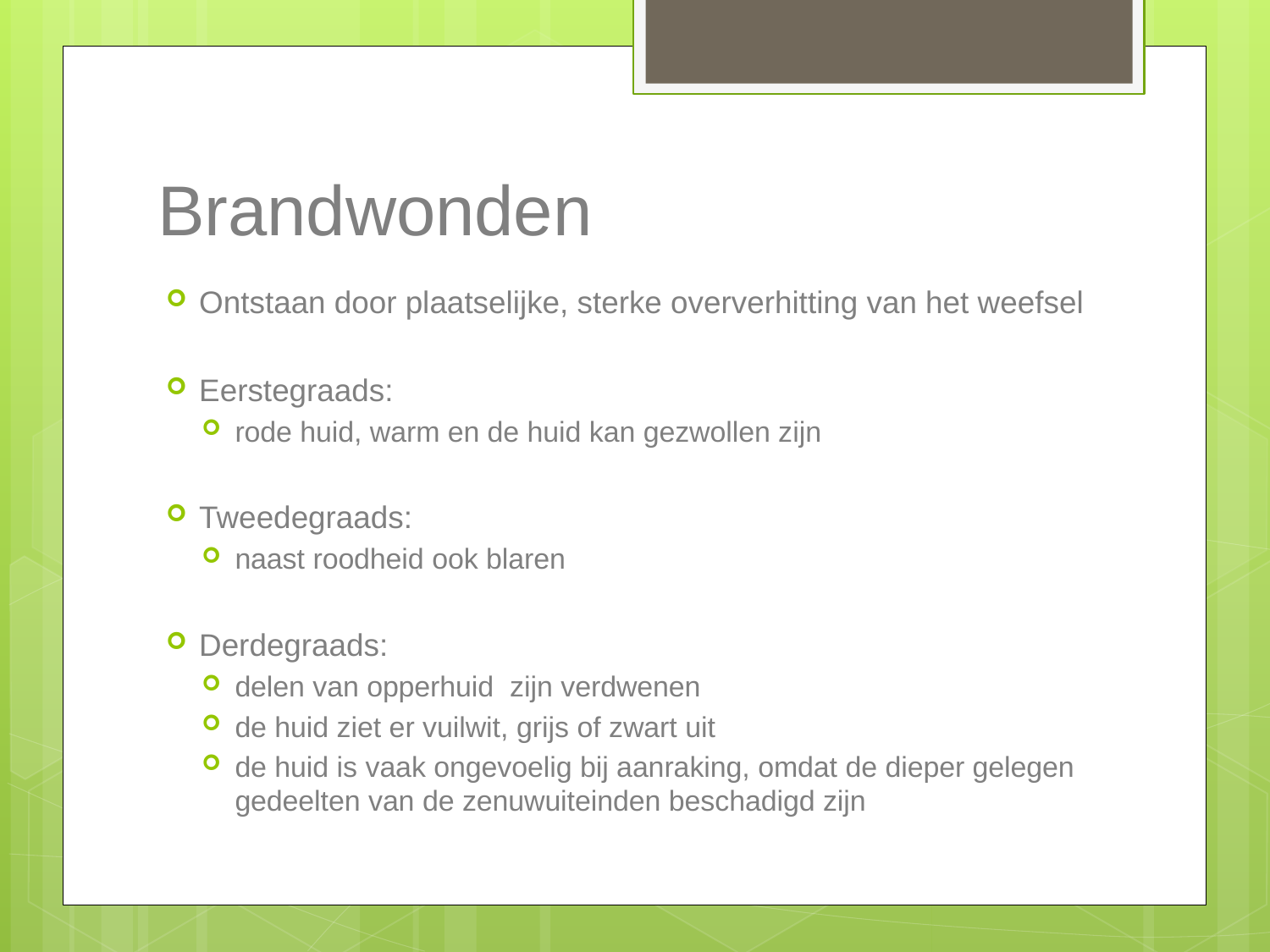

# Brandwonden
Ontstaan door plaatselijke, sterke oververhitting van het weefsel

Eerstegraads:
rode huid, warm en de huid kan gezwollen zijn

Tweedegraads:
naast roodheid ook blaren

Derdegraads:
delen van opperhuid  zijn verdwenen
de huid ziet er vuilwit, grijs of zwart uit
de huid is vaak ongevoelig bij aanraking, omdat de dieper gelegen gedeelten van de zenuwuiteinden beschadigd zijn